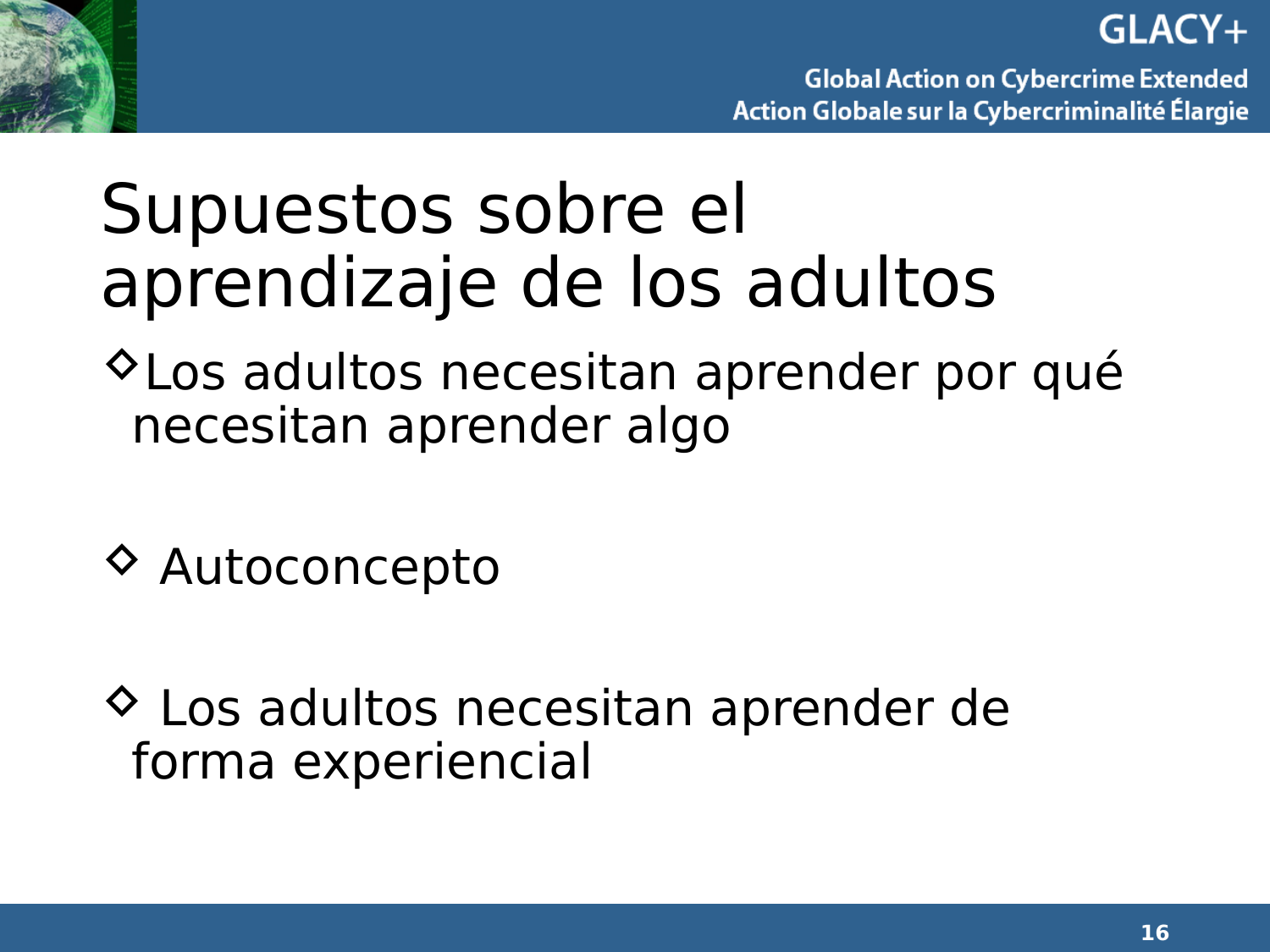

# Supuestos sobre el aprendizaje de los adultos
Los adultos necesitan aprender por qué necesitan aprender algo

 Autoconcepto

 Los adultos necesitan aprender de forma experiencial

16